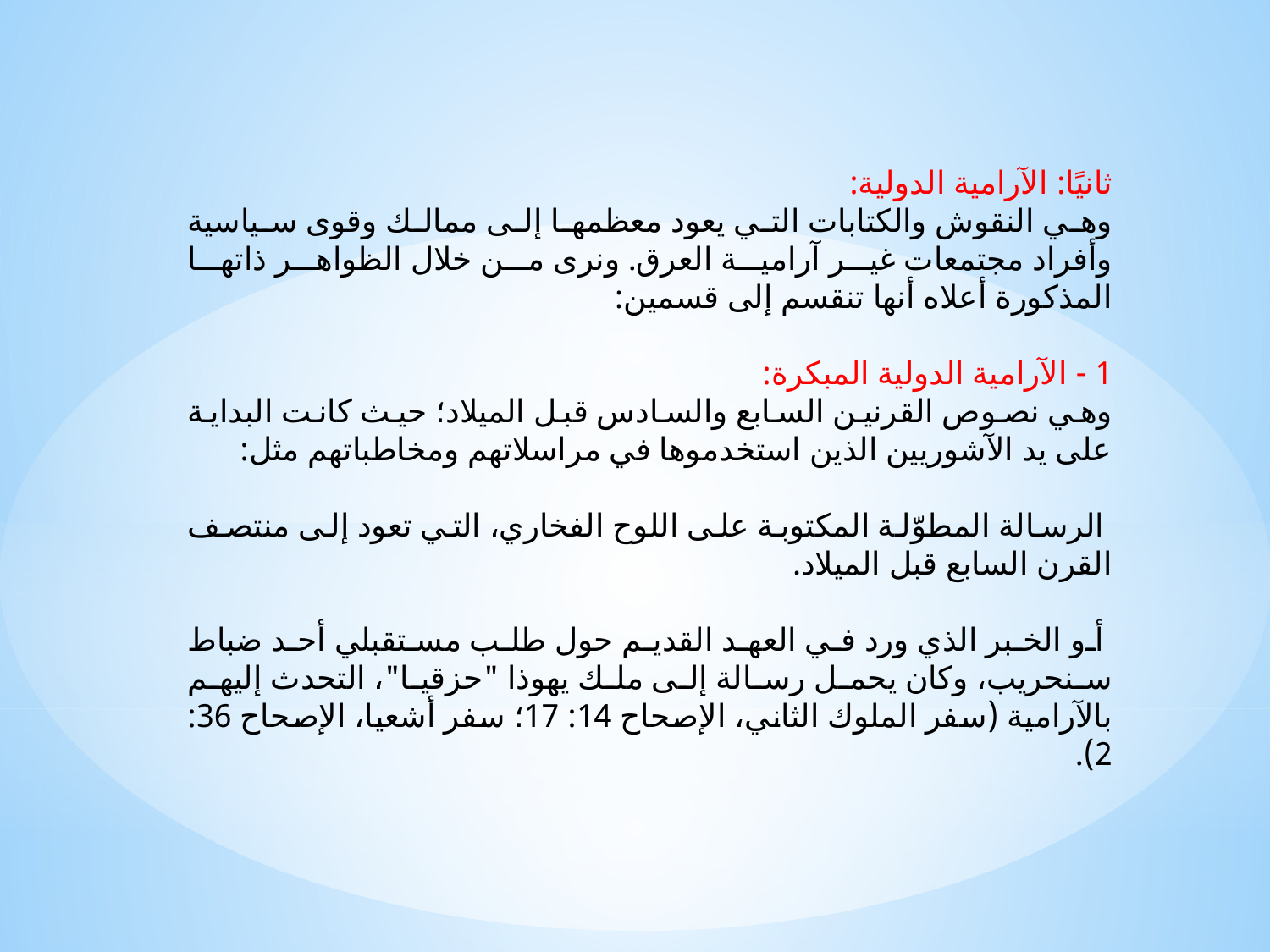

ثانيًا: الآرامية الدولية:
وهي النقوش والكتابات التي يعود معظمها إلى ممالك وقوى سياسية وأفراد مجتمعات غير آرامية العرق. ونرى من خلال الظواهر ذاتها المذكورة أعلاه أنها تنقسم إلى قسمين:

1 - الآرامية الدولية المبكرة:
وهي نصوص القرنين السابع والسادس قبل الميلاد؛ حيث كانت البداية على يد الآشوريين الذين استخدموها في مراسلاتهم ومخاطباتهم مثل:

 الرسالة المطوّلة المكتوبة على اللوح الفخاري، التي تعود إلى منتصف القرن السابع قبل الميلاد.

 أو الخبر الذي ورد في العهد القديم حول طلب مستقبلي أحد ضباط سنحريب، وكان يحمل رسالة إلى ملك يهوذا "حزقيا"، التحدث إليهم بالآرامية (سفر الملوك الثاني، الإصحاح 14: 17؛ سفر أشعيا، الإصحاح 36: 2).